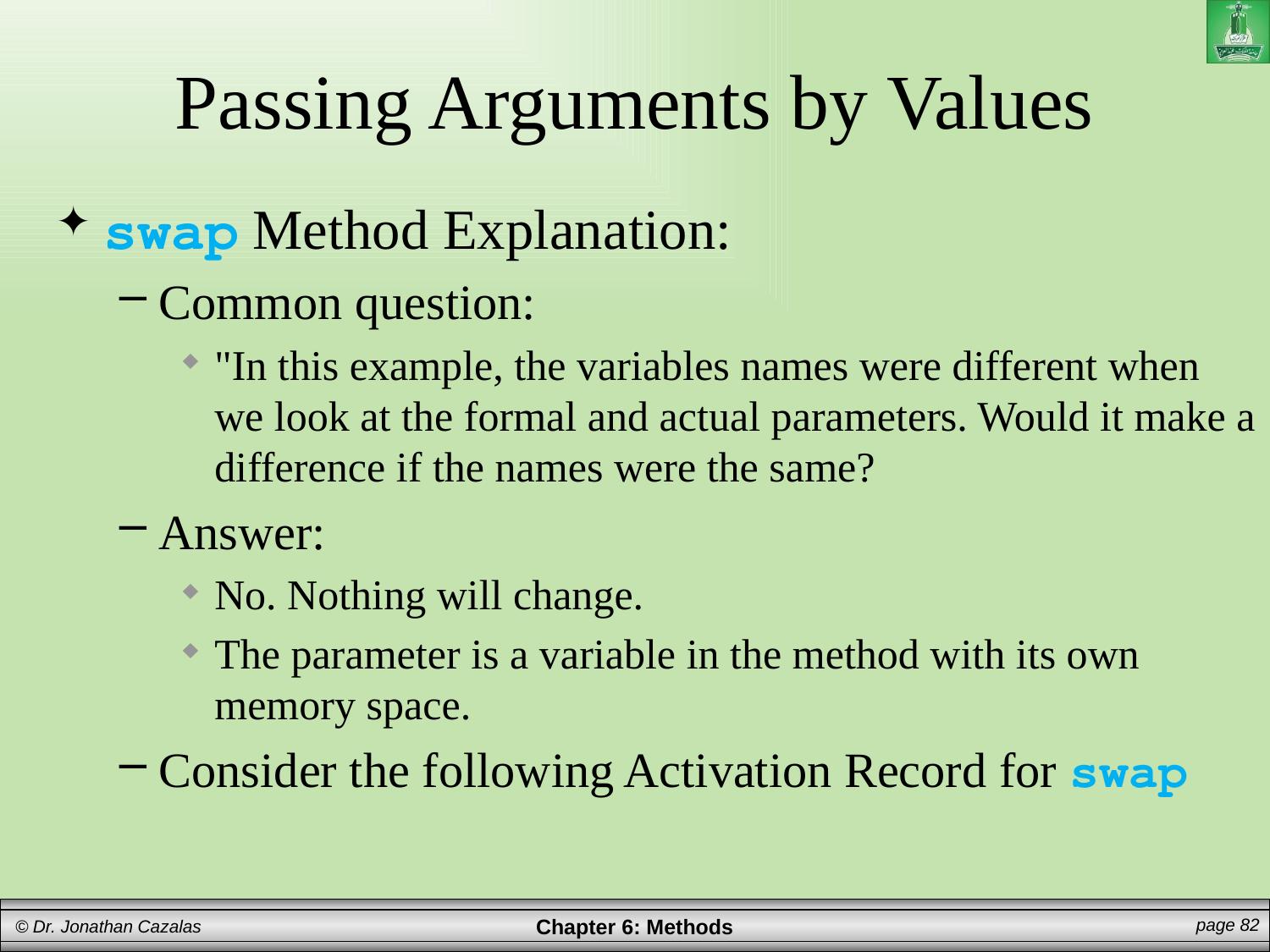

# Passing Arguments by Values
swap Method Explanation:
Common question:
"In this example, the variables names were different when we look at the formal and actual parameters. Would it make a difference if the names were the same?
Answer:
No. Nothing will change.
The parameter is a variable in the method with its own memory space.
Consider the following Activation Record for swap